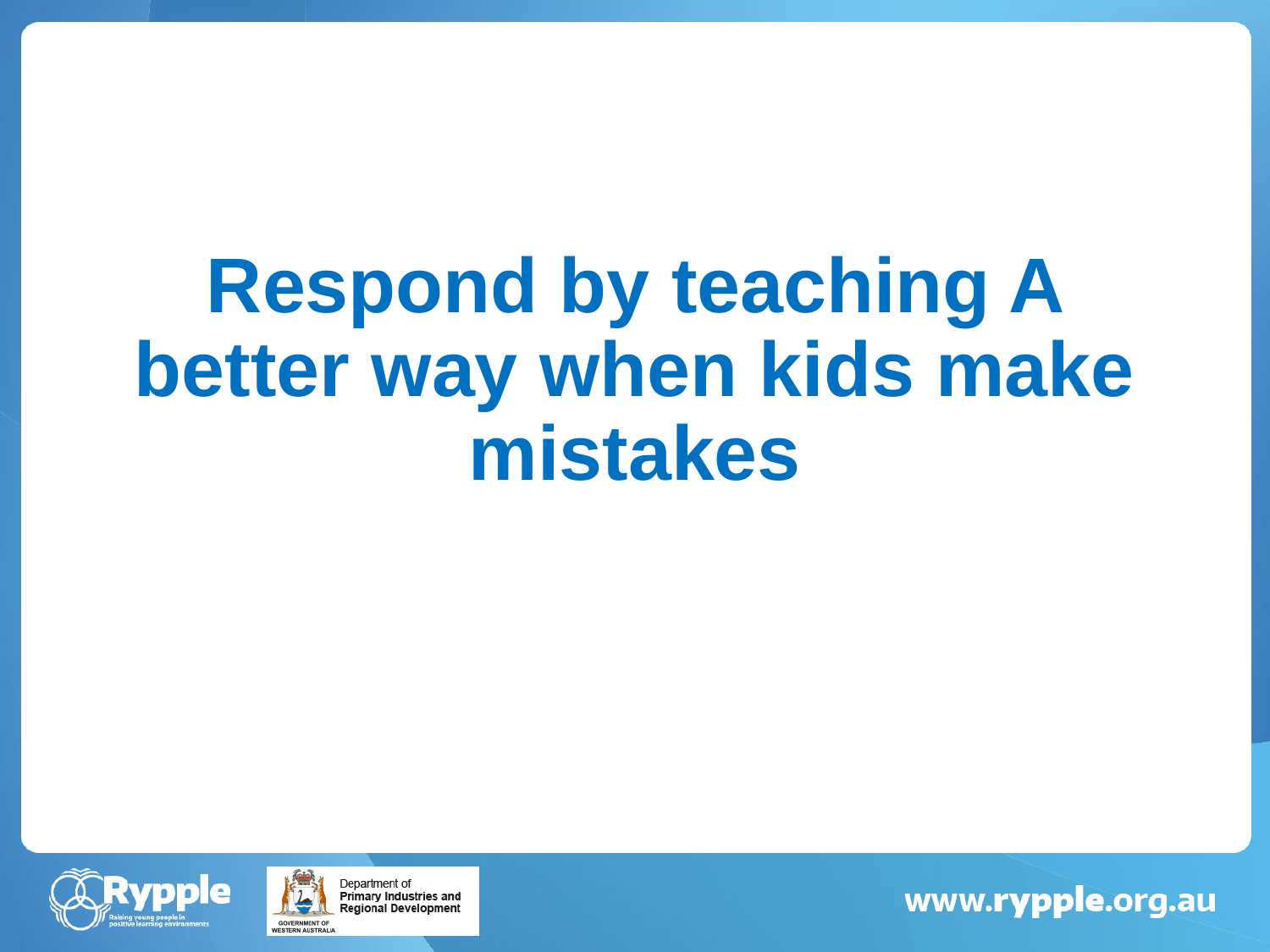

# Respond by teaching A better way when kids make mistakes